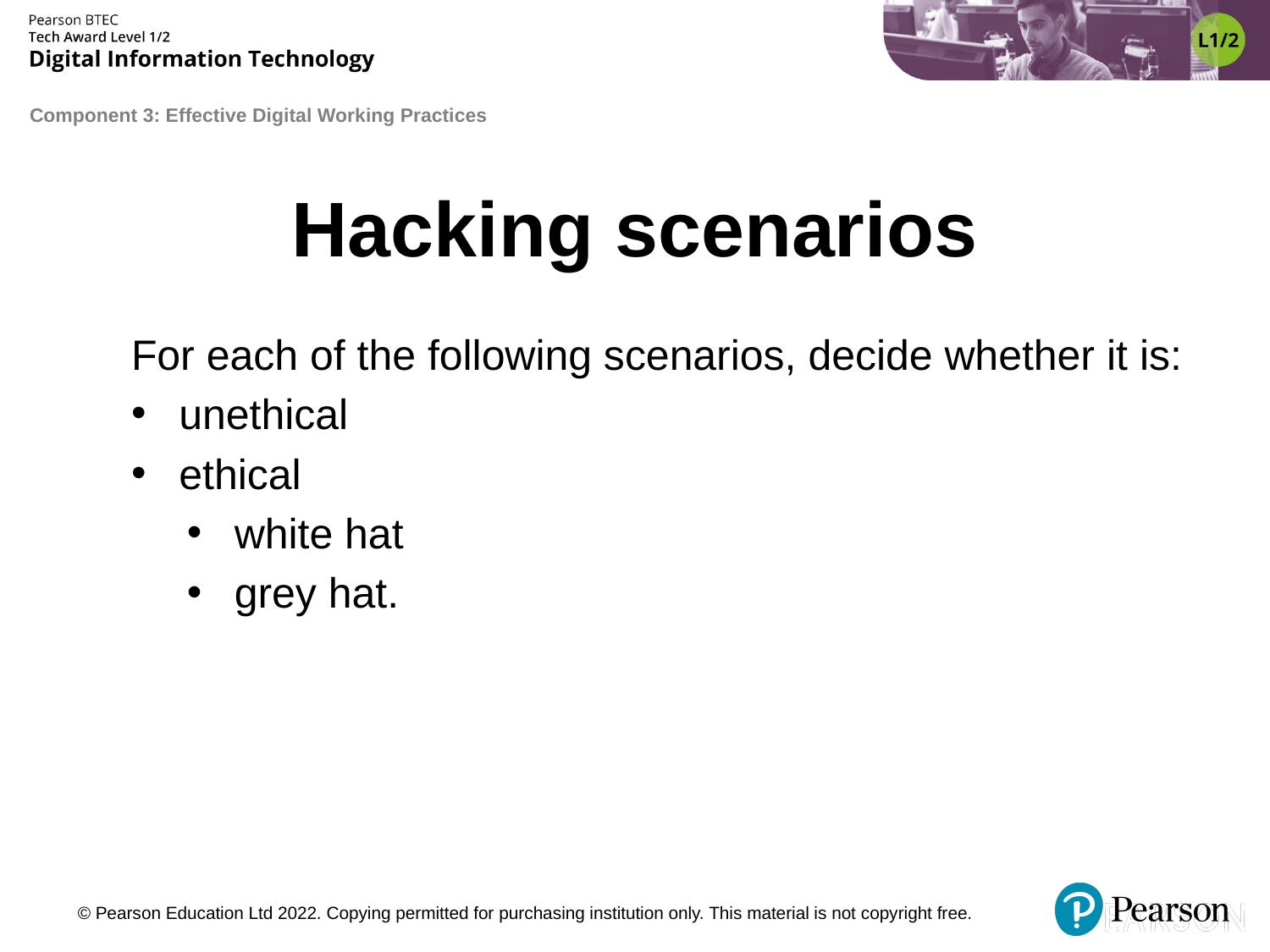

# Hacking scenarios
For each of the following scenarios, decide whether it is:
unethical
ethical
white hat
grey hat.
© Pearson Education Ltd 2022. Copying permitted for purchasing institution only. This material is not copyright free.